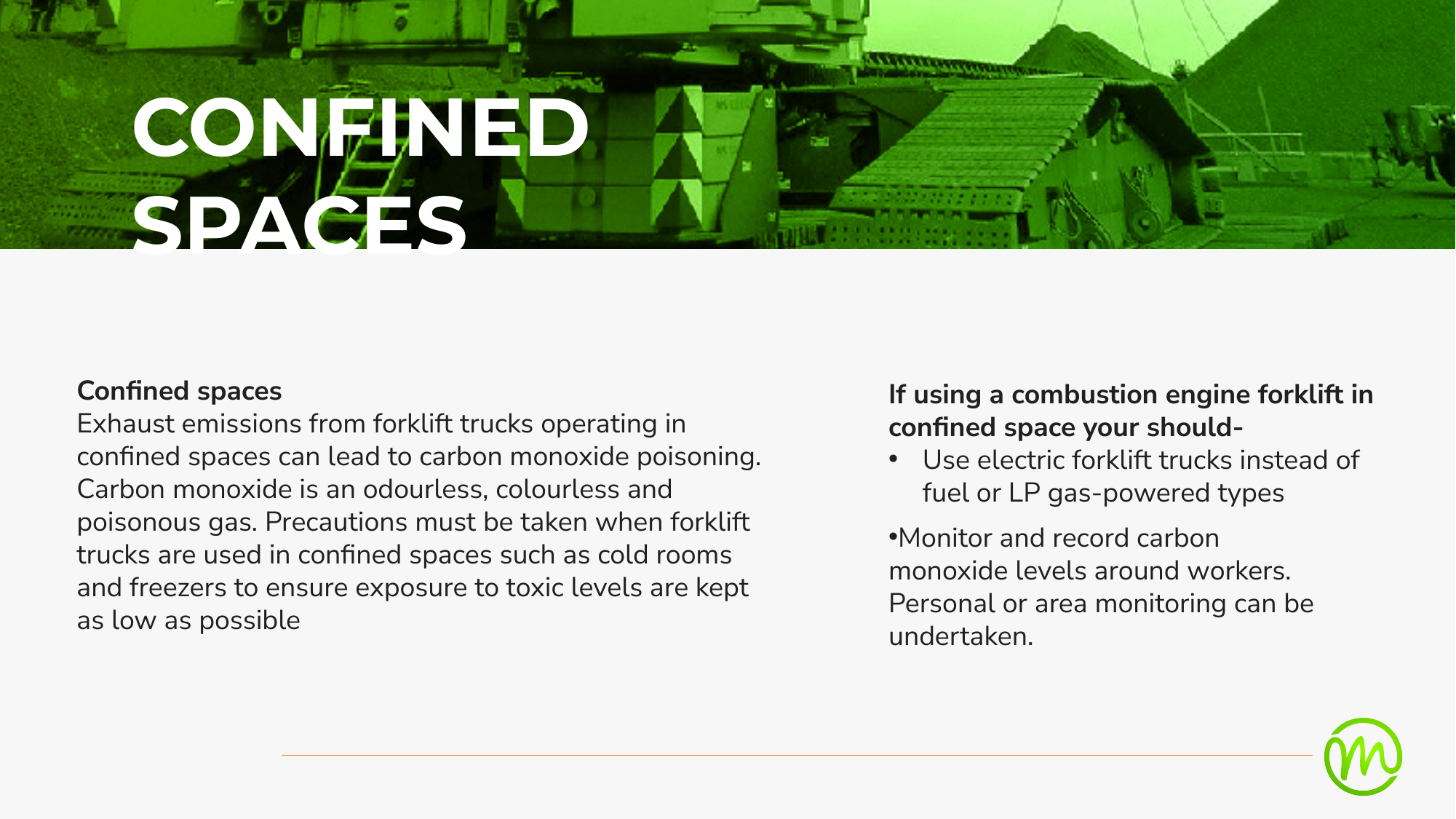

Confined spaces
Confined spaces
Exhaust emissions from forklift trucks operating in confined spaces can lead to carbon monoxide poisoning.
Carbon monoxide is an odourless, colourless and poisonous gas. Precautions must be taken when forklift trucks are used in confined spaces such as cold rooms and freezers to ensure exposure to toxic levels are kept as low as possible
If using a combustion engine forklift in confined space your should-
Use electric forklift trucks instead of fuel or LP gas-powered types
Monitor and record carbon monoxide levels around workers. Personal or area monitoring can be undertaken.